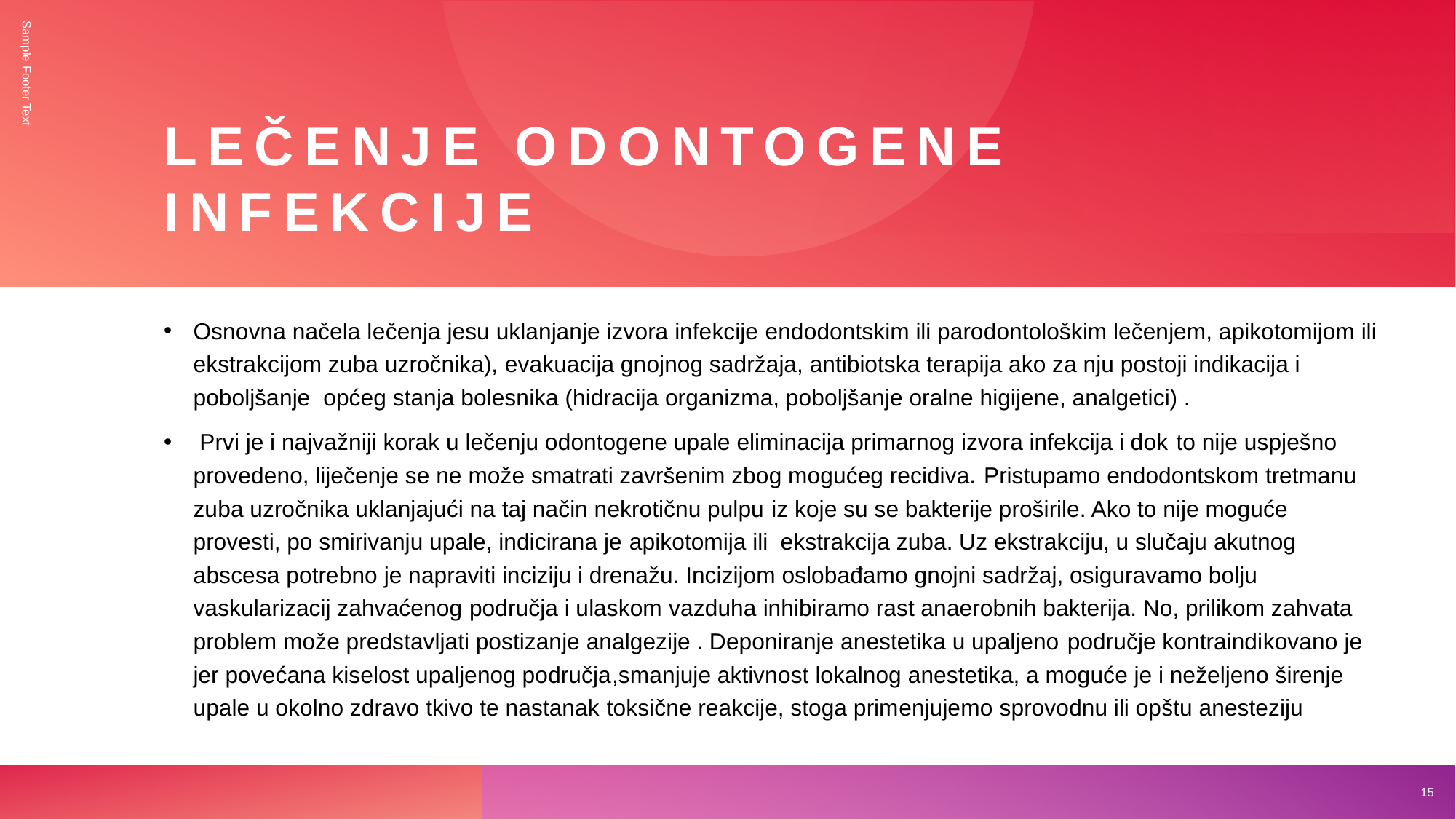

# Lečenje odontogene infekcije
Sample Footer Text
Osnovna načela lečenja jesu uklanjanje izvora infekcije endodontskim ili parodontološkim lečenjem, apikotomijom ili ekstrakcijom zuba uzročnika), evakuacija gnojnog sadržaja, antibiotska terapija ako za nju postoji indikacija i poboljšanje  općeg stanja bolesnika (hidracija organizma, poboljšanje oralne higijene, analgetici) .
 Prvi je i najvažniji korak u lečenju odontogene upale eliminacija primarnog izvora infekcija i dok to nije uspješno provedeno, liječenje se ne može smatrati završenim zbog mogućeg recidiva. Pristupamo endodontskom tretmanu zuba uzročnika uklanjajući na taj način nekrotičnu pulpu iz koje su se bakterije proširile. Ako to nije moguće provesti, po smirivanju upale, indicirana je apikotomija ili  ekstrakcija zuba. Uz ekstrakciju, u slučaju akutnog abscesa potrebno je napraviti inciziju i drenažu. Incizijom oslobađamo gnojni sadržaj, osiguravamo bolju vaskularizacij zahvaćenog područja i ulaskom vazduha inhibiramo rast anaerobnih bakterija. No, prilikom zahvata problem može predstavljati postizanje analgezije . Deponiranje anestetika u upaljeno područje kontraindikovano je jer povećana kiselost upaljenog područja,smanjuje aktivnost lokalnog anestetika, a moguće je i neželjeno širenje upale u okolno zdravo tkivo te nastanak toksične reakcije, stoga primenjujemo sprovodnu ili opštu anesteziju
15